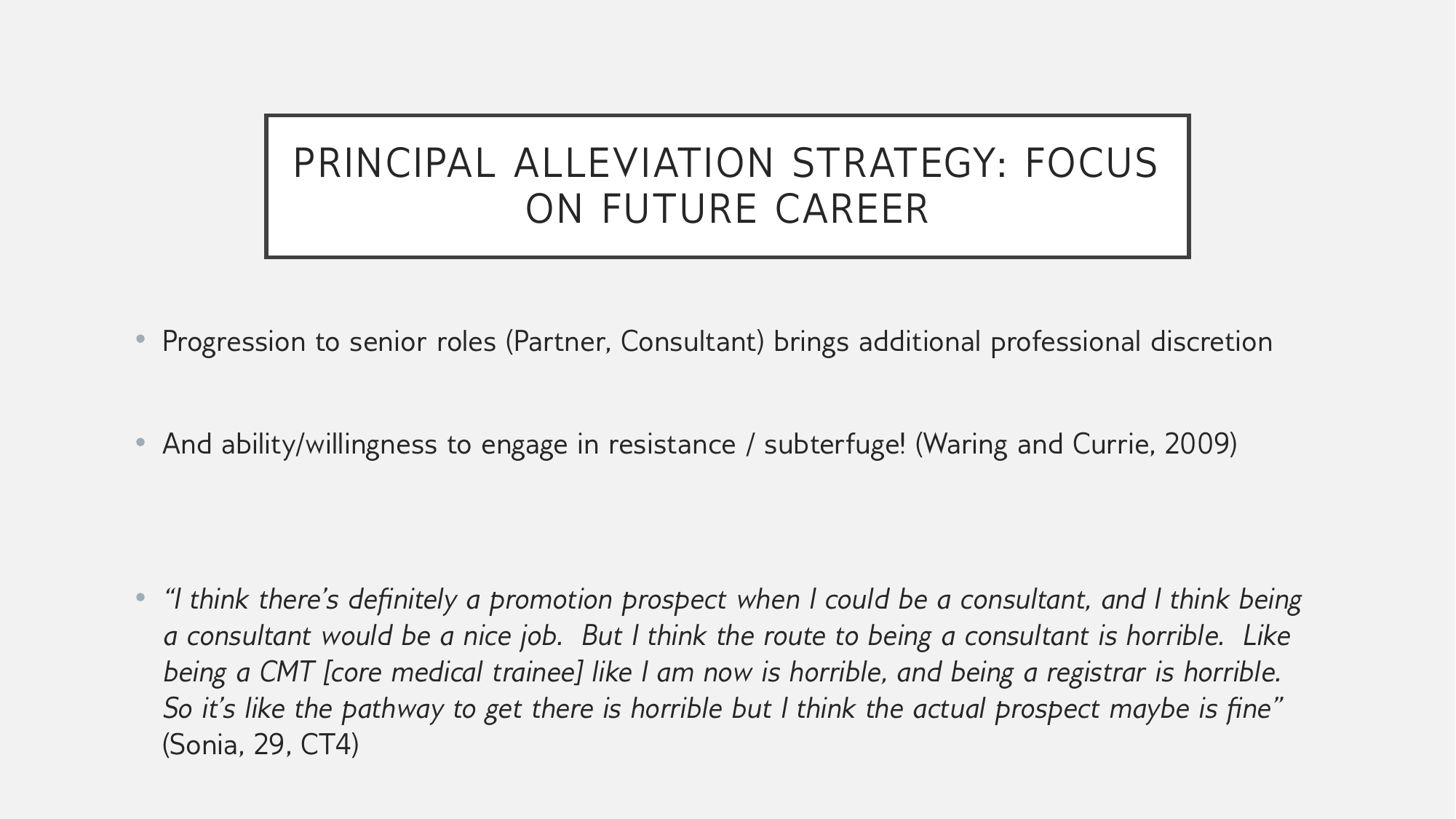

# Principal alleviation strategy: focus on future career
Progression to senior roles (Partner, Consultant) brings additional professional discretion

And ability/willingness to engage in resistance / subterfuge! (Waring and Currie, 2009)

“I think there’s definitely a promotion prospect when I could be a consultant, and I think being a consultant would be a nice job.  But I think the route to being a consultant is horrible.  Like being a CMT [core medical trainee] like I am now is horrible, and being a registrar is horrible.  So it’s like the pathway to get there is horrible but I think the actual prospect maybe is fine” (Sonia, 29, CT4)